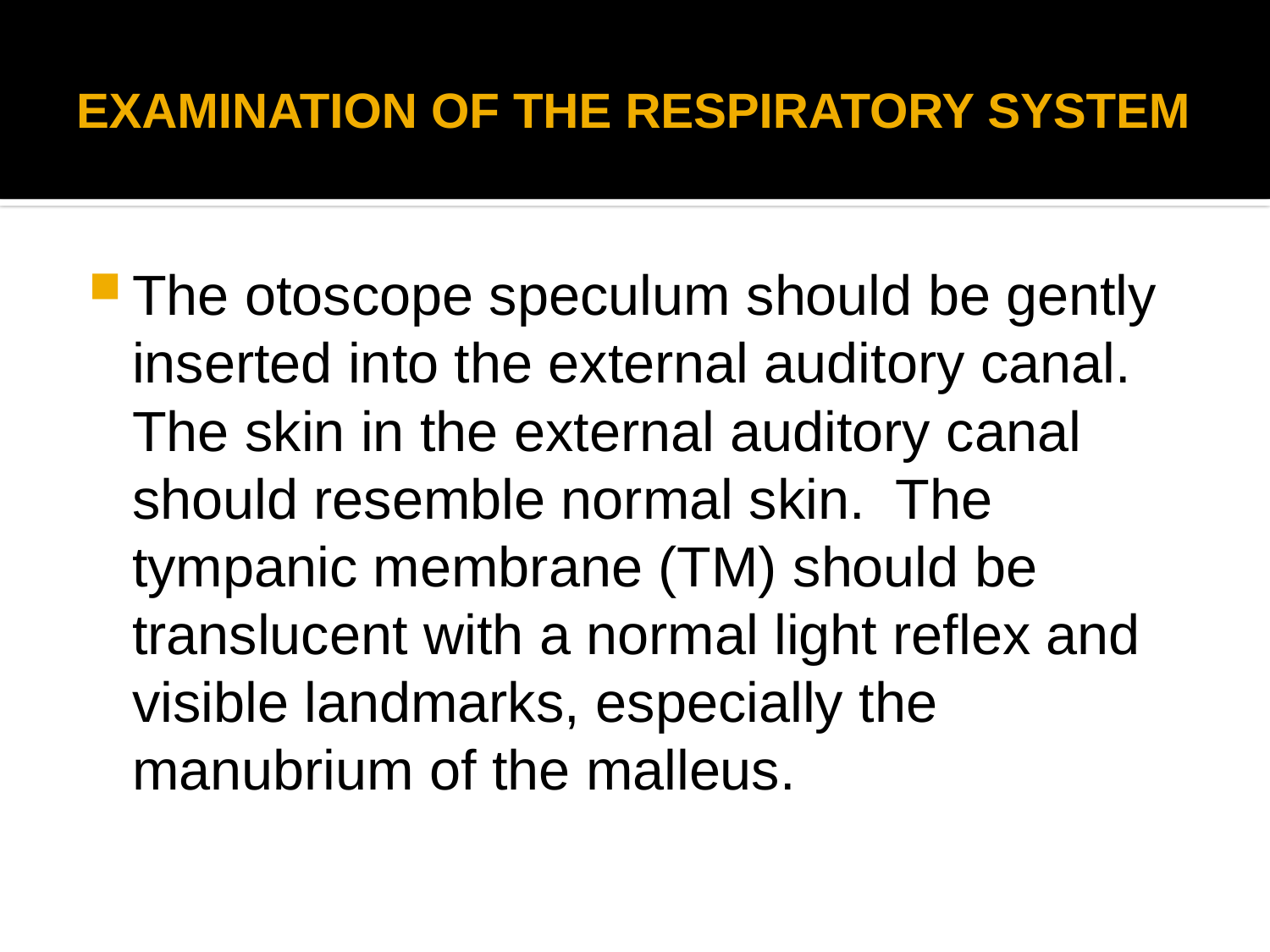

# EXAMINATION OF THE RESPIRATORY SYSTEM
The otoscope speculum should be gently inserted into the external auditory canal.  The skin in the external auditory canal should resemble normal skin.  The  tympanic membrane (TM) should be translucent with a normal light reflex and visible landmarks, especially the manubrium of the malleus.